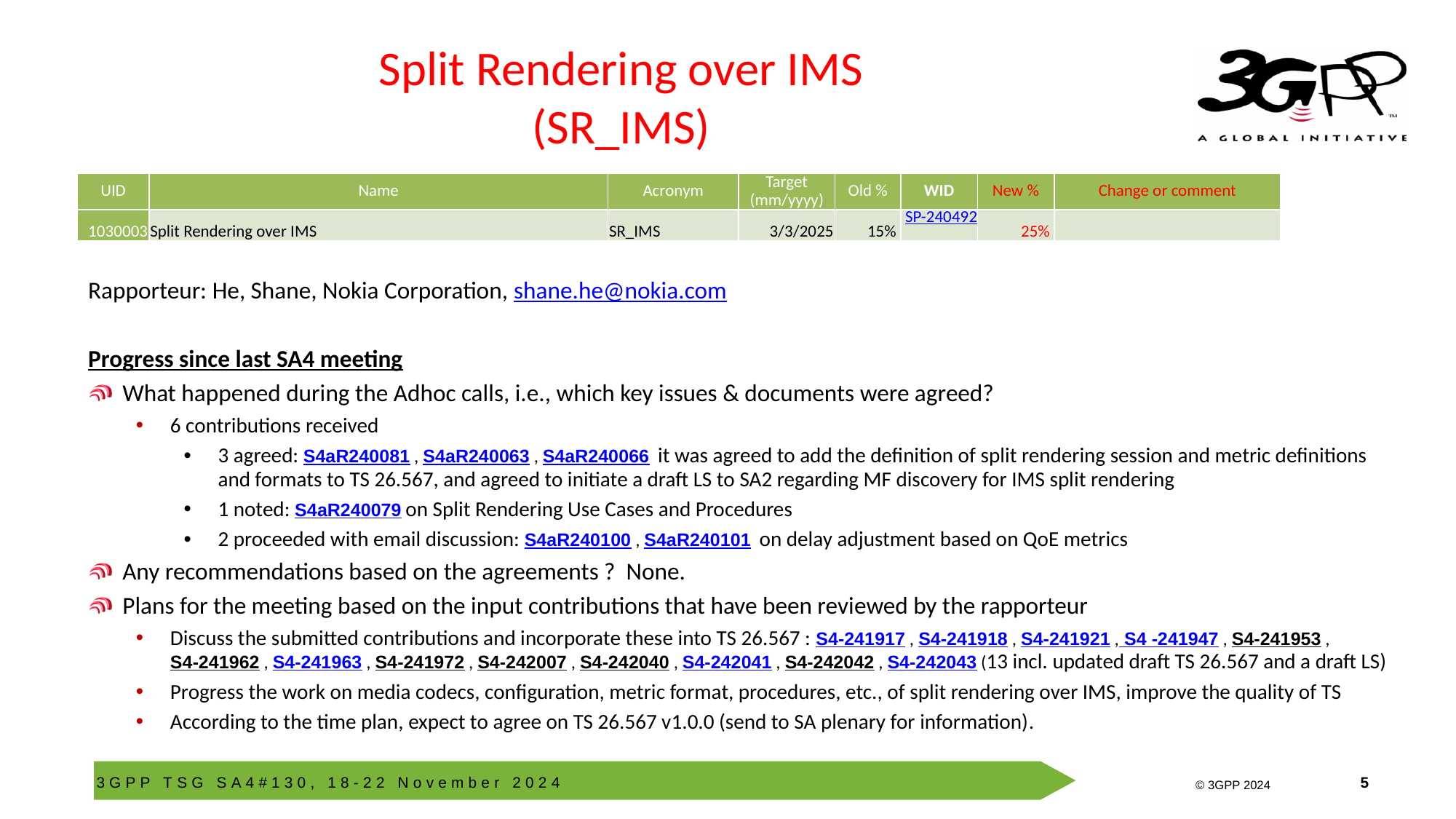

# Split Rendering over IMS (SR_IMS)
| UID | Name | Acronym | Target (mm/yyyy) | Old % | WID | New % | Change or comment |
| --- | --- | --- | --- | --- | --- | --- | --- |
| 1030003 | Split Rendering over IMS | SR\_IMS | 3/3/2025 | 15% | SP-240492 | 25% |  |
Rapporteur: He, Shane, Nokia Corporation, shane.he@nokia.com

Progress since last SA4 meeting
What happened during the Adhoc calls, i.e., which key issues & documents were agreed?
6 contributions received
3 agreed: S4aR240081 , S4aR240063 , S4aR240066  it was agreed to add the definition of split rendering session and metric definitions and formats to TS 26.567, and agreed to initiate a draft LS to SA2 regarding MF discovery for IMS split rendering
1 noted: S4aR240079 on Split Rendering Use Cases and Procedures
2 proceeded with email discussion: S4aR240100 , S4aR240101  on delay adjustment based on QoE metrics
Any recommendations based on the agreements ?  None.
Plans for the meeting based on the input contributions that have been reviewed by the rapporteur
Discuss the submitted contributions and incorporate these into TS 26.567 : S4-241917 , S4-241918 , S4-241921 , S4 -241947 , S4-241953 , S4-241962 , S4-241963 , S4-241972 , S4-242007 , S4-242040 , S4-242041 , S4-242042 , S4-242043 (13 incl. updated draft TS 26.567 and a draft LS)
Progress the work on media codecs, configuration, metric format, procedures, etc., of split rendering over IMS, improve the quality of TS
According to the time plan, expect to agree on TS 26.567 v1.0.0 (send to SA plenary for information).